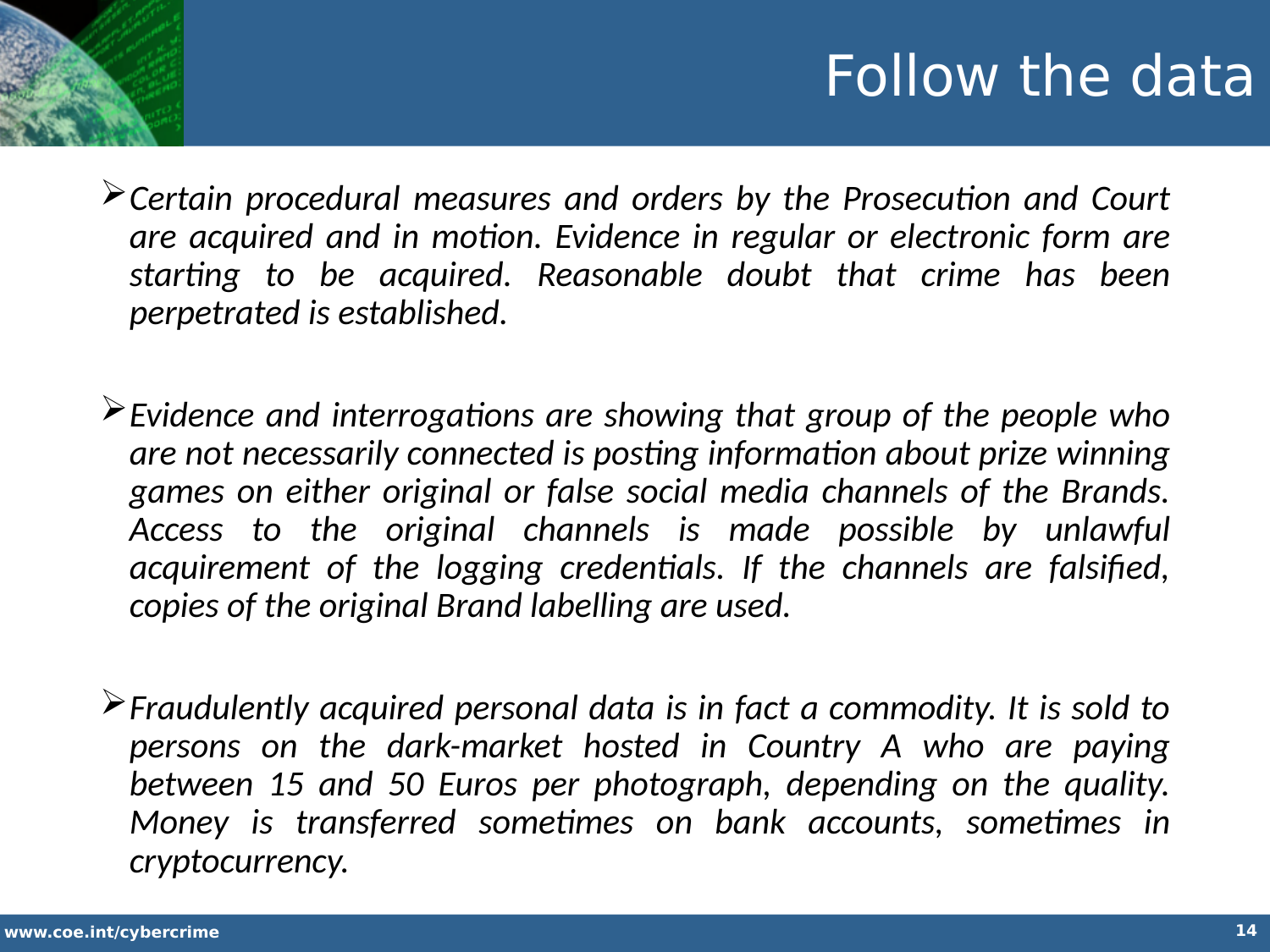

Follow the data
Certain procedural measures and orders by the Prosecution and Court are acquired and in motion. Evidence in regular or electronic form are starting to be acquired. Reasonable doubt that crime has been perpetrated is established.

Evidence and interrogations are showing that group of the people who are not necessarily connected is posting information about prize winning games on either original or false social media channels of the Brands. Access to the original channels is made possible by unlawful acquirement of the logging credentials. If the channels are falsified, copies of the original Brand labelling are used.

Fraudulently acquired personal data is in fact a commodity. It is sold to persons on the dark-market hosted in Country A who are paying between 15 and 50 Euros per photograph, depending on the quality. Money is transferred sometimes on bank accounts, sometimes in cryptocurrency.

14